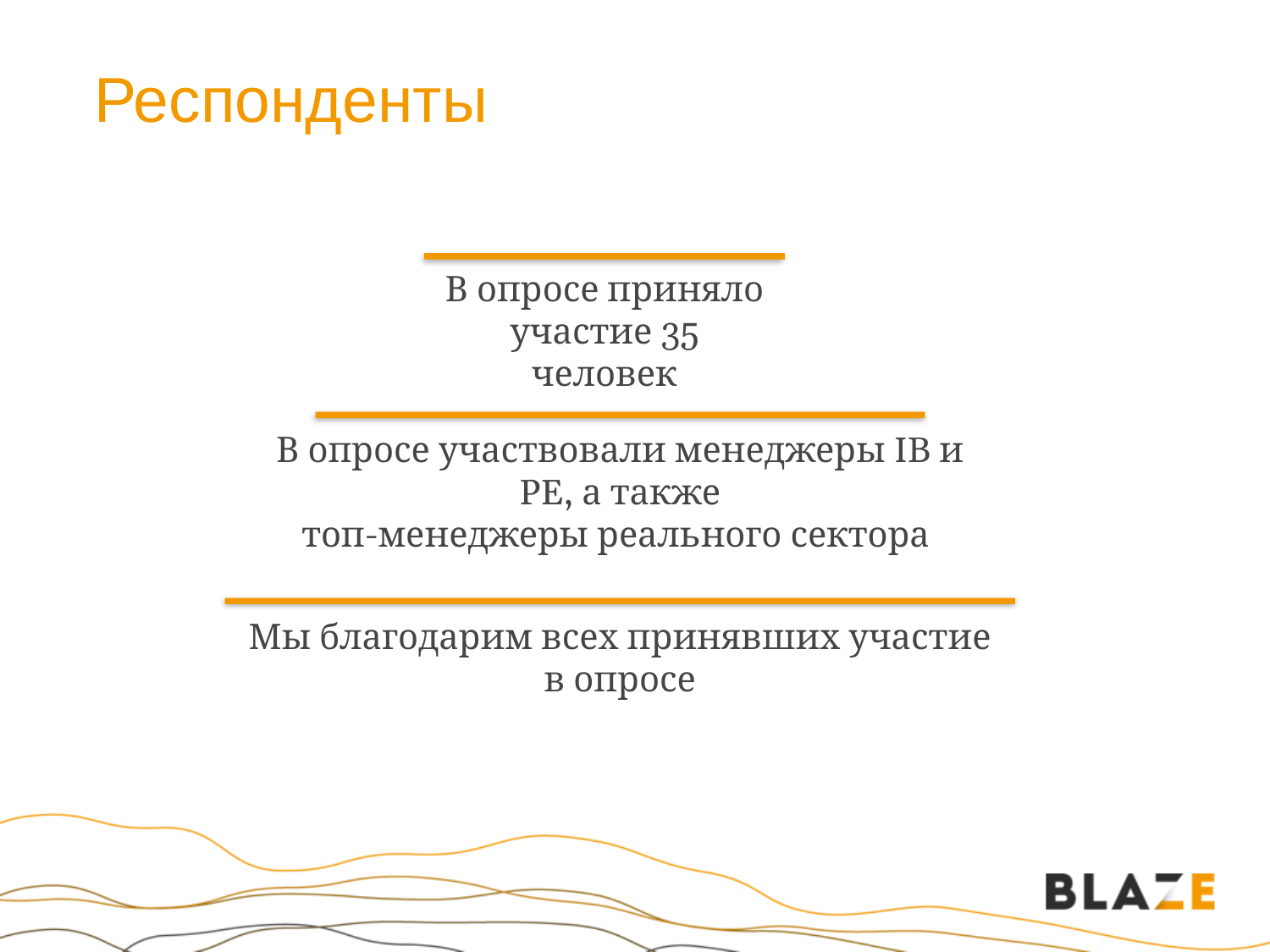

# Респонденты

В опросе приняло участие 35 человек

В опросе участвовали менеджеры IB и PE, а также
топ-менеджеры реального сектора

Мы благодарим всех принявших участие в опросе